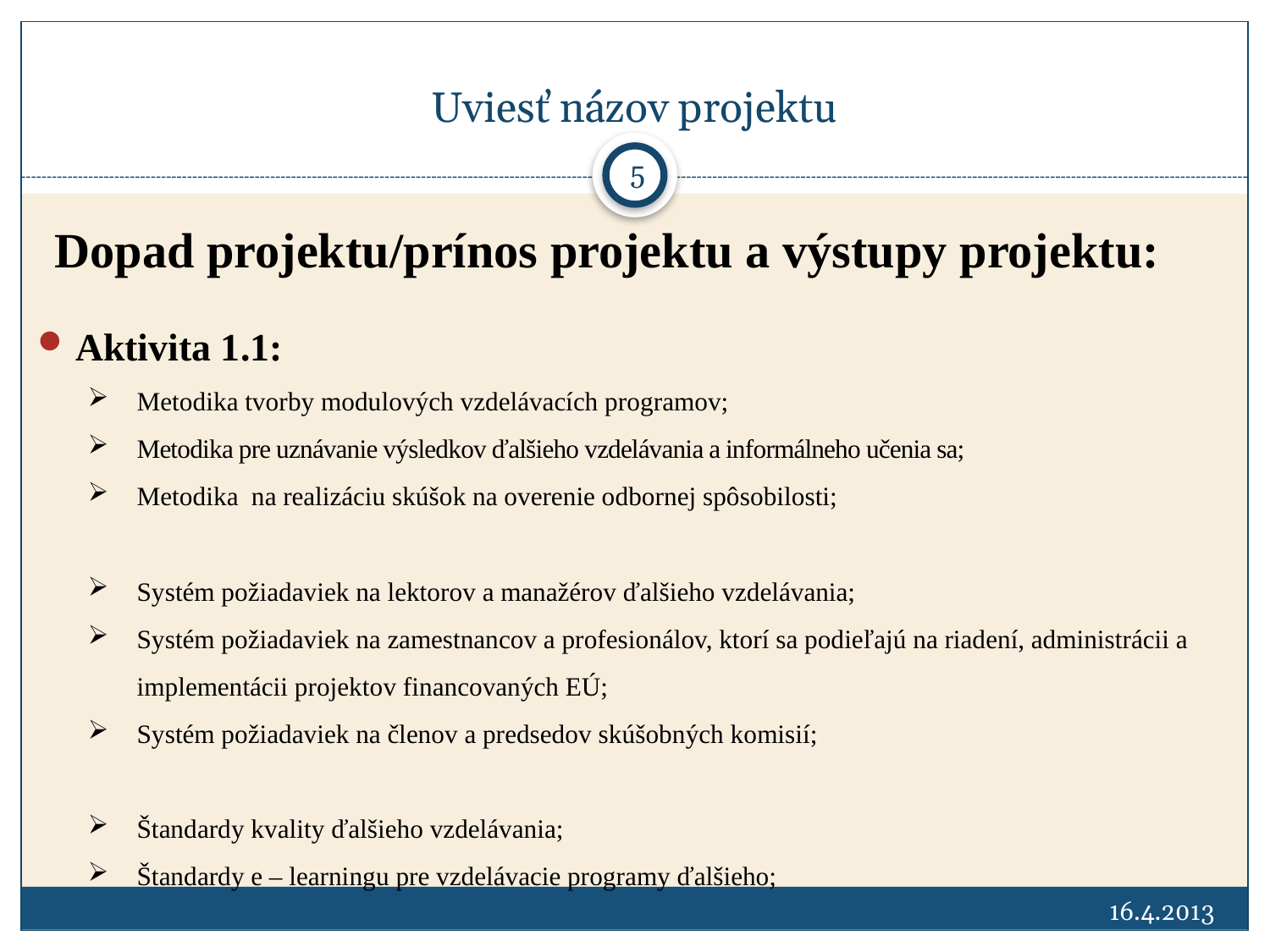

# Uviesť názov projektu
5
Dopad projektu/prínos projektu a výstupy projektu:

Aktivita 1.1:
Metodika tvorby modulových vzdelávacích programov;
Metodika pre uznávanie výsledkov ďalšieho vzdelávania a informálneho učenia sa;
Metodika  na realizáciu skúšok na overenie odbornej spôsobilosti;

Systém požiadaviek na lektorov a manažérov ďalšieho vzdelávania;
Systém požiadaviek na zamestnancov a profesionálov, ktorí sa podieľajú na riadení, administrácii a implementácii projektov financovaných EÚ;
Systém požiadaviek na členov a predsedov skúšobných komisií;

Štandardy kvality ďalšieho vzdelávania;
Štandardy e – learningu pre vzdelávacie programy ďalšieho;
16.4.2013